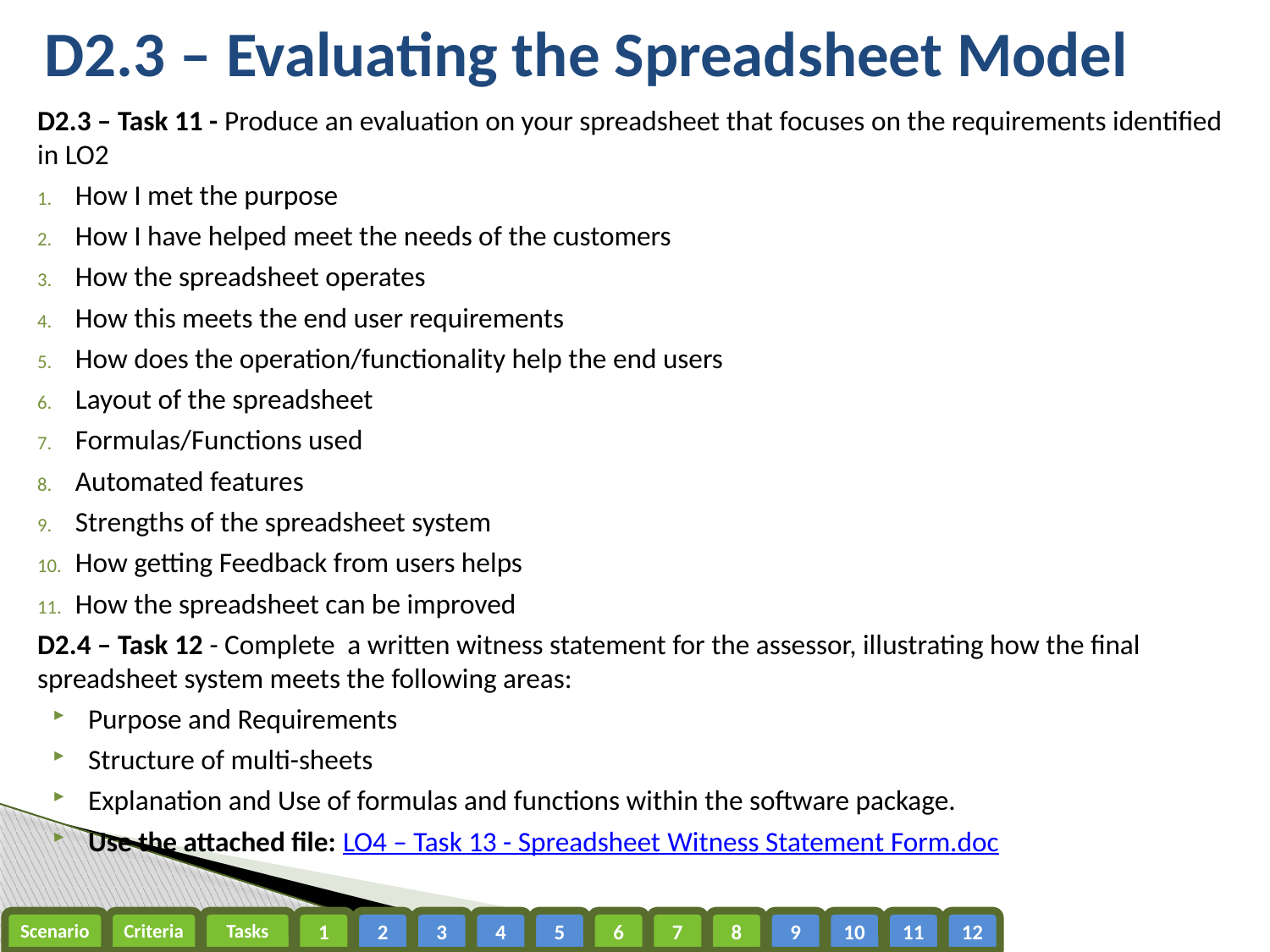

# D2.3 – Evaluating the Spreadsheet Model
D2.3 – Task 11 - Produce an evaluation on your spreadsheet that focuses on the requirements identified in LO2
How I met the purpose
How I have helped meet the needs of the customers
How the spreadsheet operates
How this meets the end user requirements
How does the operation/functionality help the end users
Layout of the spreadsheet
Formulas/Functions used
Automated features
Strengths of the spreadsheet system
How getting Feedback from users helps
How the spreadsheet can be improved
D2.4 – Task 12 - Complete  a written witness statement for the assessor, illustrating how the final spreadsheet system meets the following areas:
Purpose and Requirements
Structure of multi-sheets
Explanation and Use of formulas and functions within the software package.
Use the attached file: LO4 – Task 13 - Spreadsheet Witness Statement Form.doc